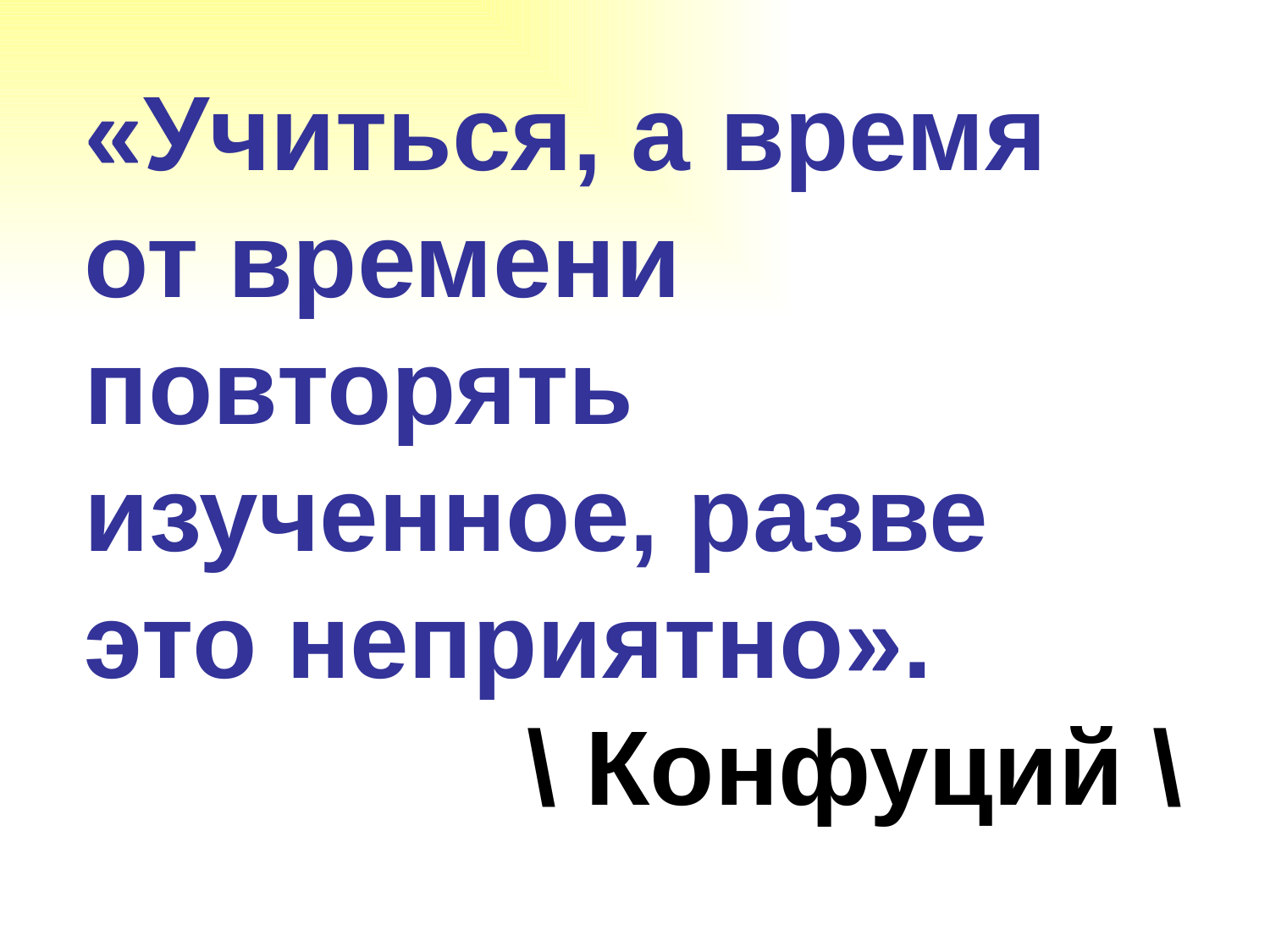

«Учиться, а время от времени повторять изученное, разве это неприятно».
\ Конфуций \